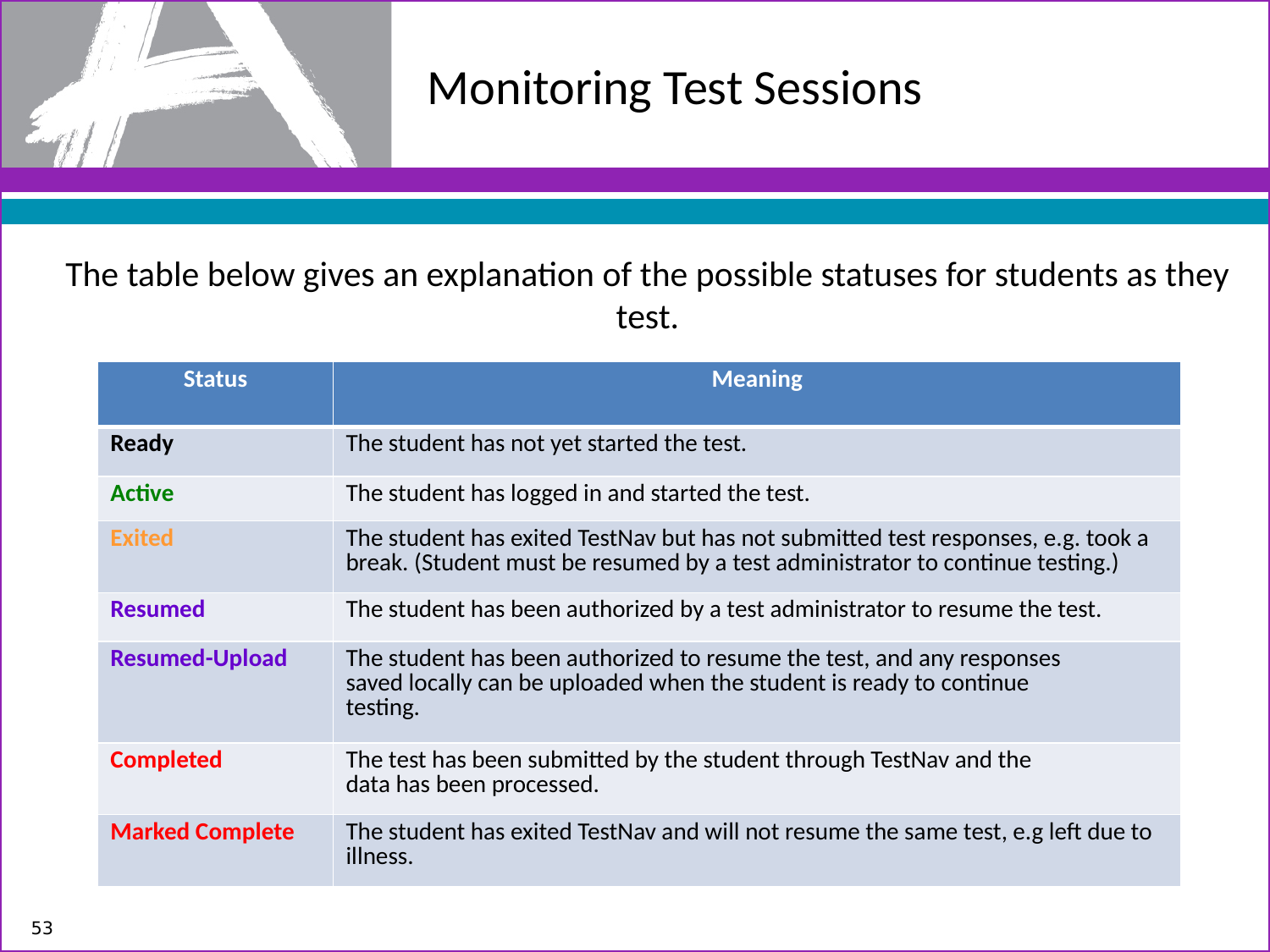

# Monitoring Test Sessions
The table below gives an explanation of the possible statuses for students as they test.

| Status | Meaning |
| --- | --- |
| Ready | The student has not yet started the test. |
| Active | The student has logged in and started the test. |
| Exited | The student has exited TestNav but has not submitted test responses, e.g. took a break. (Student must be resumed by a test administrator to continue testing.) |
| Resumed | The student has been authorized by a test administrator to resume the test. |
| Resumed-Upload | The student has been authorized to resume the test, and any responses saved locally can be uploaded when the student is ready to continue testing. |
| Completed | The test has been submitted by the student through TestNav and the data has been processed. |
| Marked Complete | The student has exited TestNav and will not resume the same test, e.g left due to illness. |
53